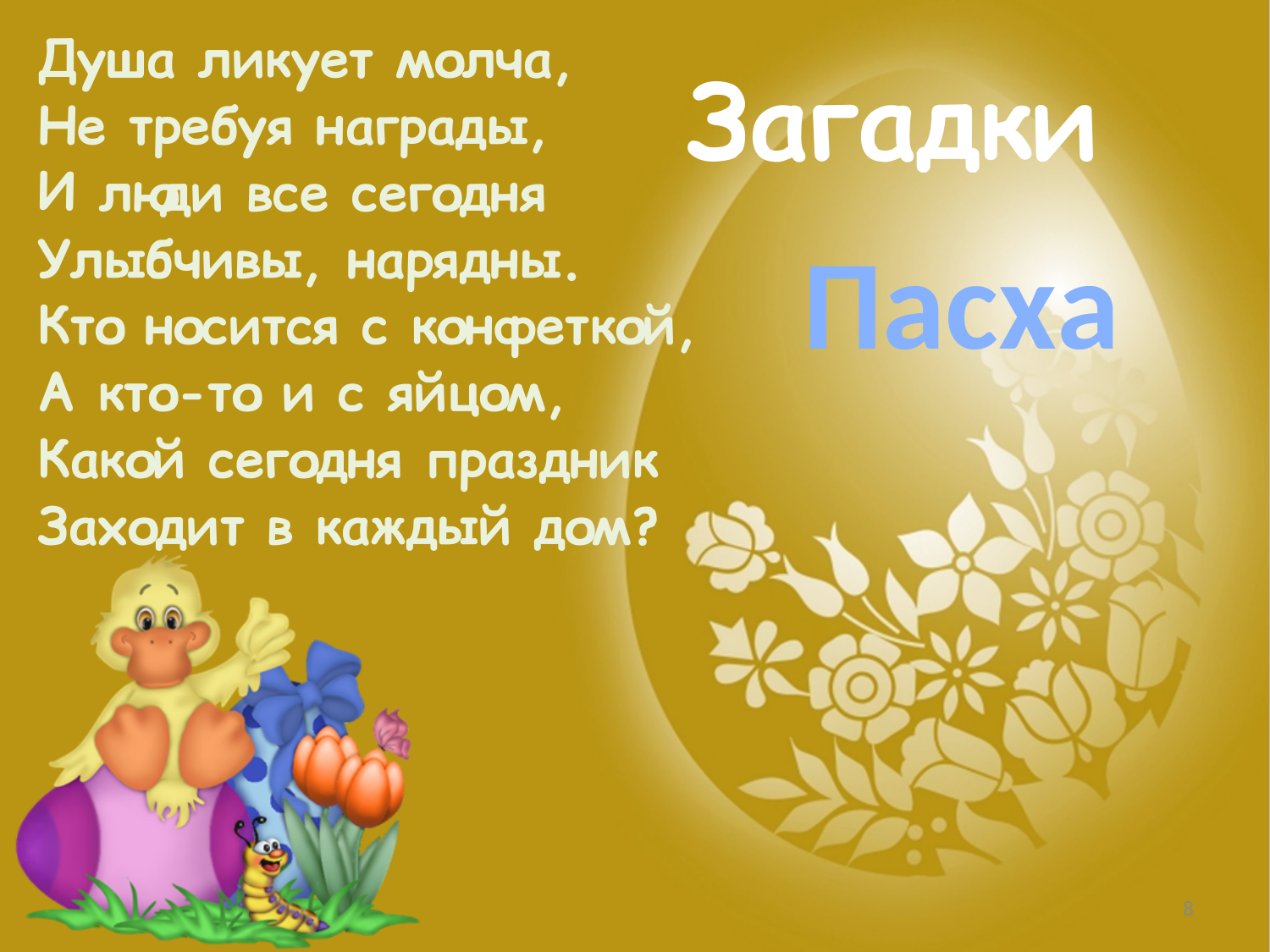

Душа ликует молча,
Не требуя награды,
И люди все сегодня
Улыбчивы, нарядны.
Кто носится с конфеткой,
А кто-то и с яйцом,
Какой сегодня праздник
Заходит в каждый дом?
# Загадки
Пасха
8